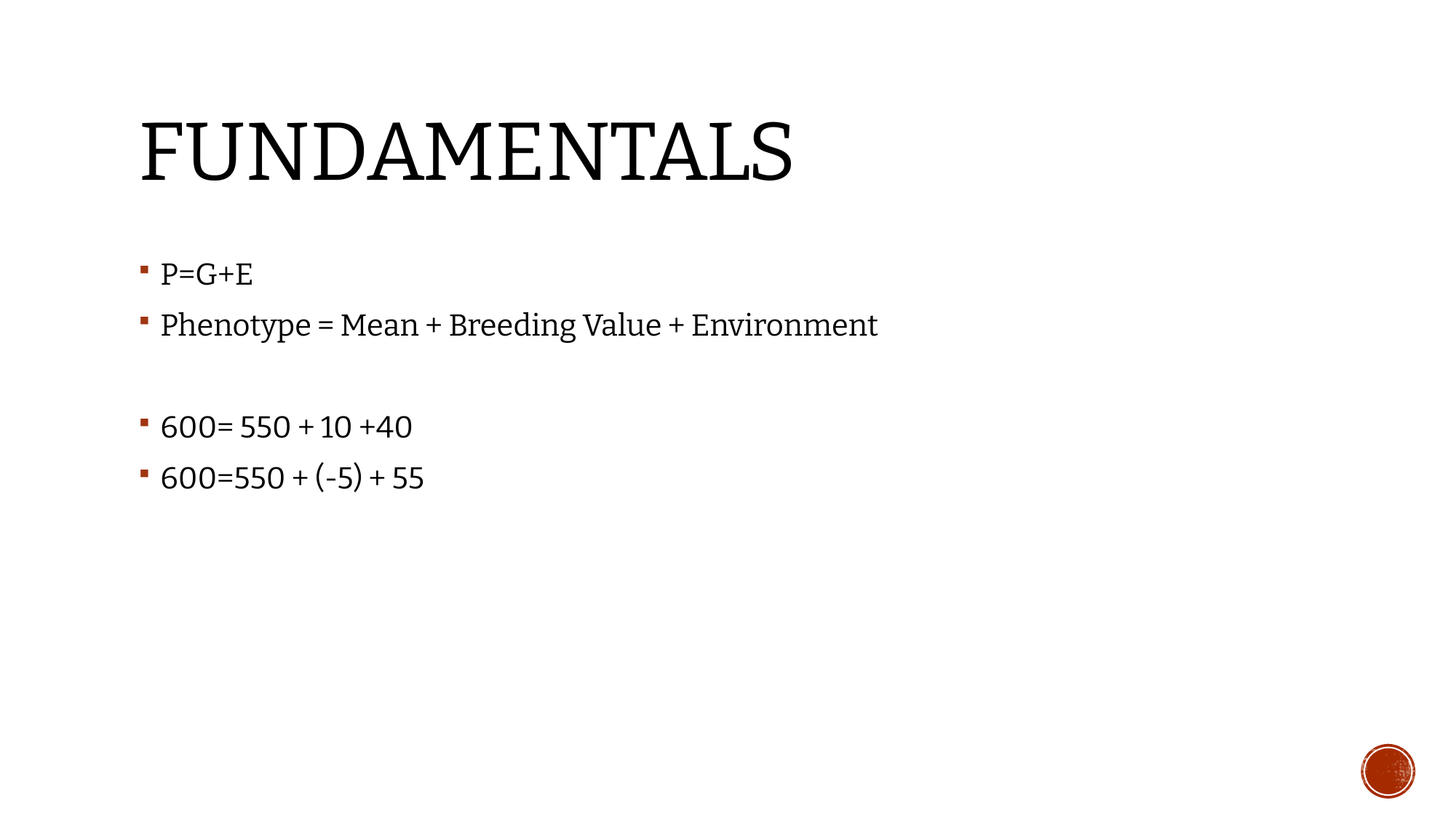

# Fundamentals
P=G+E
Phenotype = Mean + Breeding Value + Environment

600= 550 + 10 +40
600=550 + (-5) + 55